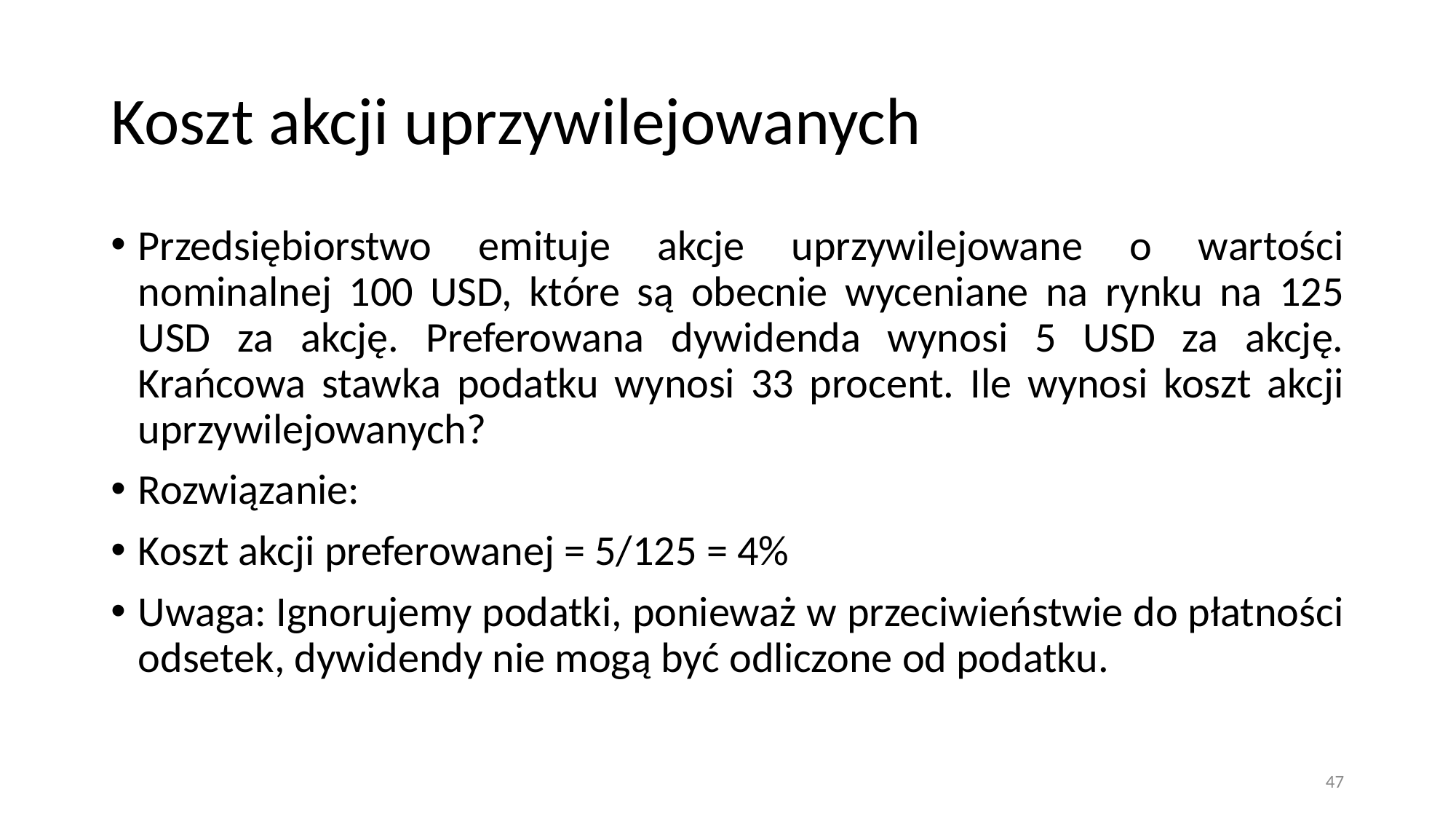

# Koszt akcji uprzywilejowanych
Przedsiębiorstwo emituje akcje uprzywilejowane o wartości nominalnej 100 USD, które są obecnie wyceniane na rynku na 125 USD za akcję. Preferowana dywidenda wynosi 5 USD za akcję. Krańcowa stawka podatku wynosi 33 procent. Ile wynosi koszt akcji uprzywilejowanych?
Rozwiązanie:
Koszt akcji preferowanej = 5/125 = 4%
Uwaga: Ignorujemy podatki, ponieważ w przeciwieństwie do płatności odsetek, dywidendy nie mogą być odliczone od podatku.

47